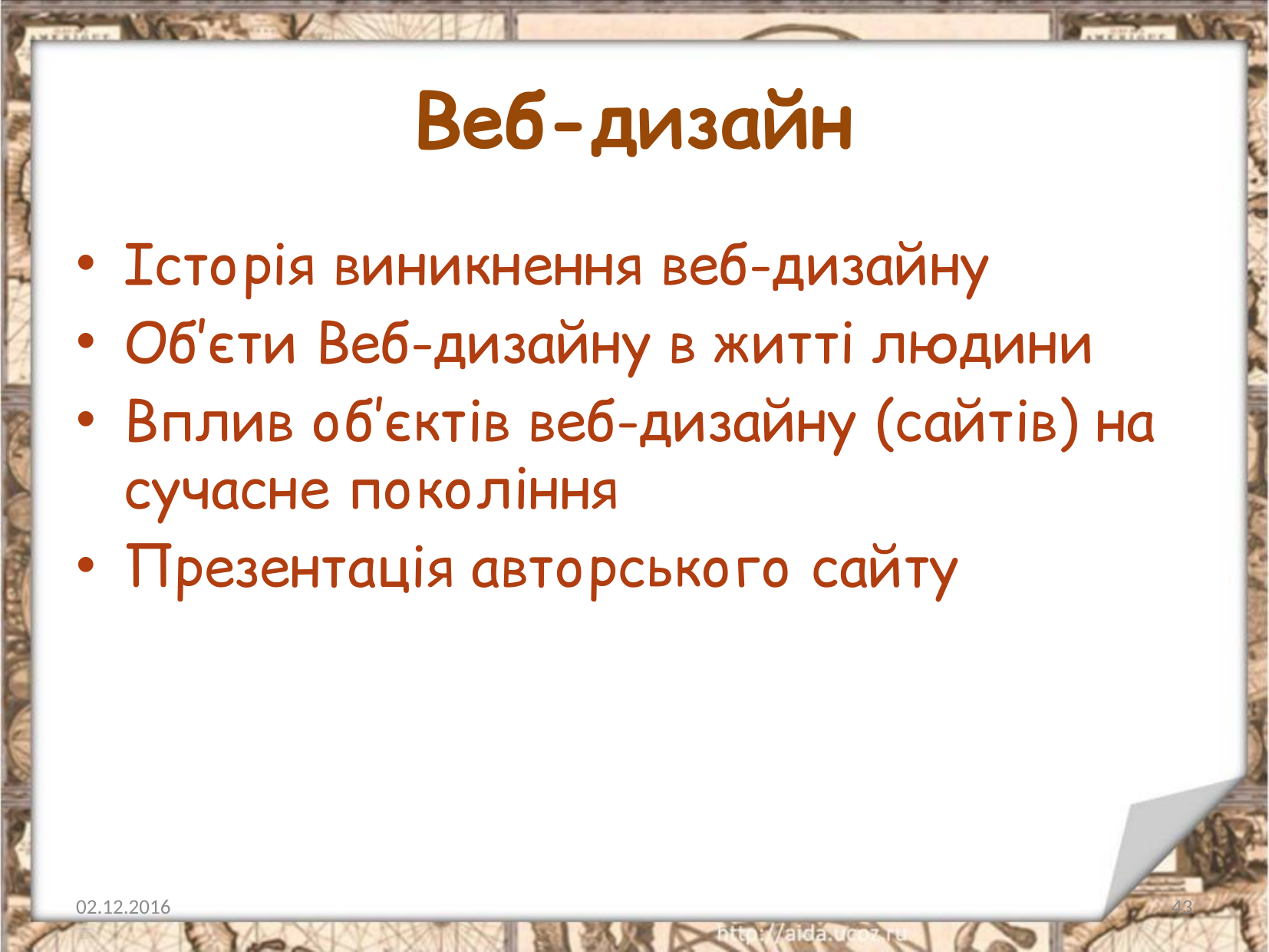

# Веб-дизайн
Історія виникнення веб-дизайну
Об’єти Веб-дизайну в житті людини
Вплив об’єктів веб-дизайну (сайтів) на сучасне покоління
Презентація авторського сайту

02.12.2016
43